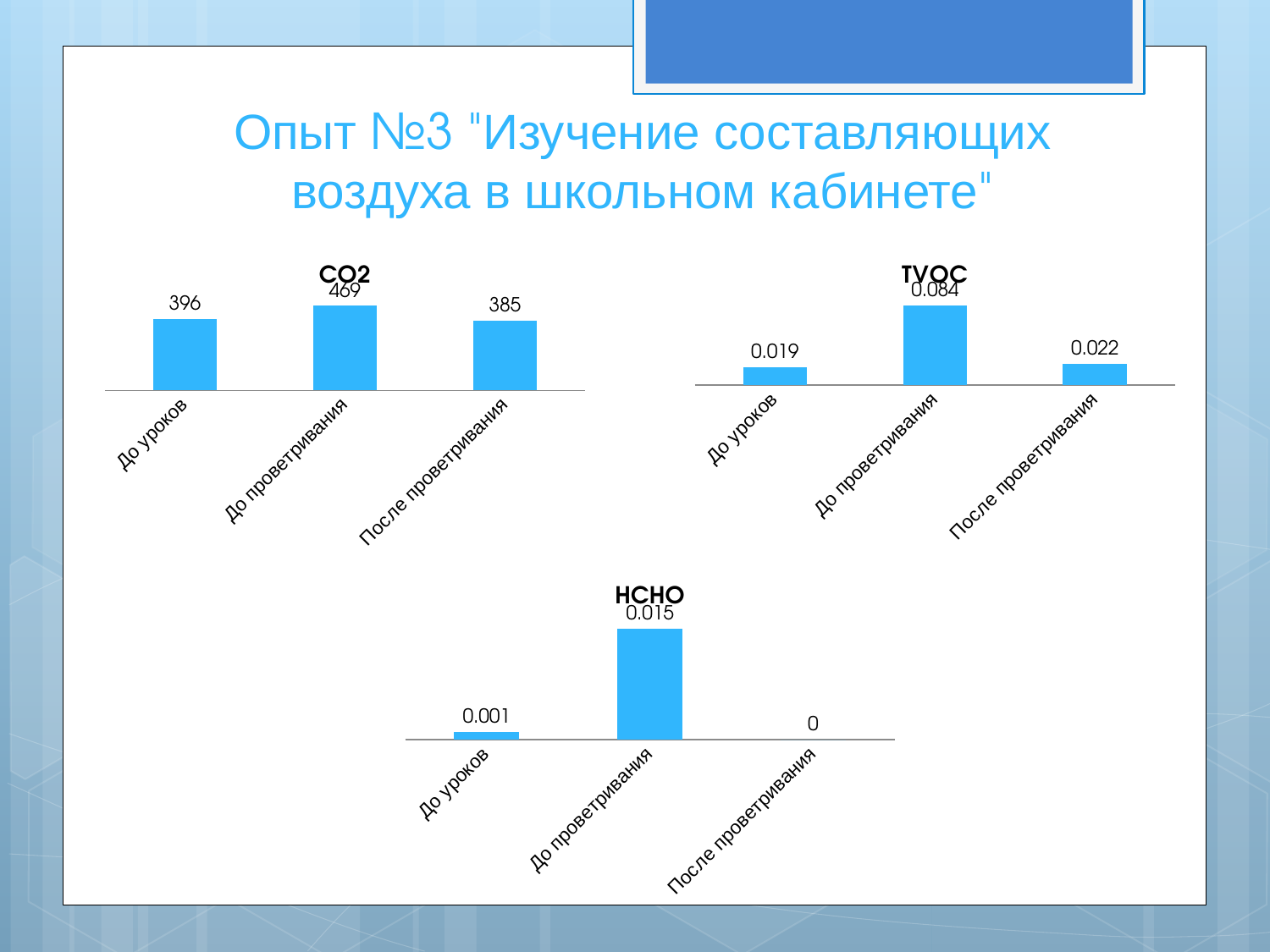

# Опыт №3 "Изучение составляющих воздуха в школьном кабинете"

### Chart:

| Category | CO2 |
|---|---|
| До уроков | 396.0 |
| До проветривания | 469.0 |
| После проветривания | 385.0 |

### Chart:

| Category | TVOC |
|---|---|
| До уроков | 0.019 |
| До проветривания | 0.084 |
| После проветривания | 0.022 |

### Chart:

| Category | HCHO |
|---|---|
| До уроков | 0.001 |
| До проветривания | 0.015 |
| После проветривания | 0.0 |